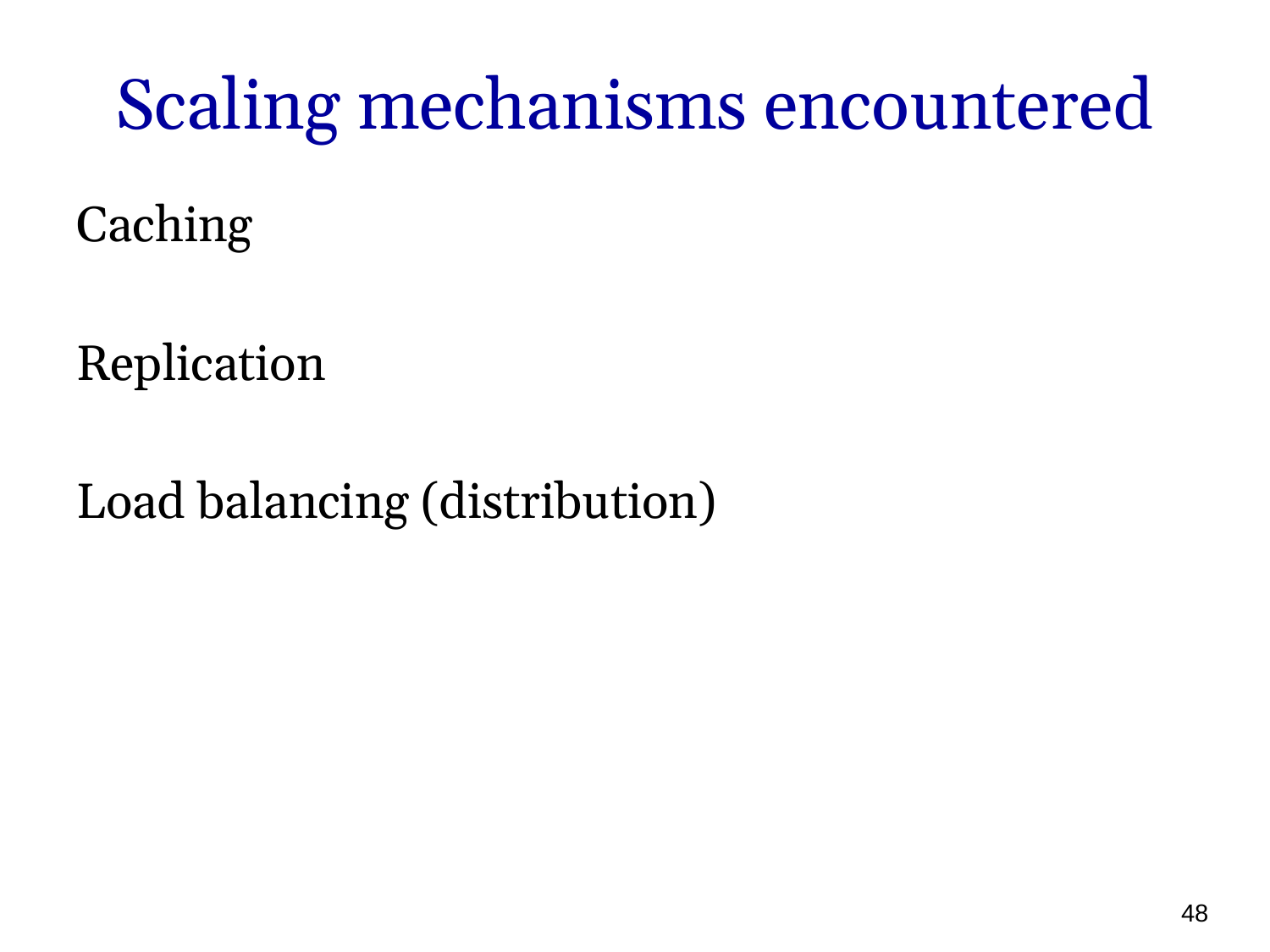

# Scaling mechanisms encountered
Caching

Replication

Load balancing (distribution)
48